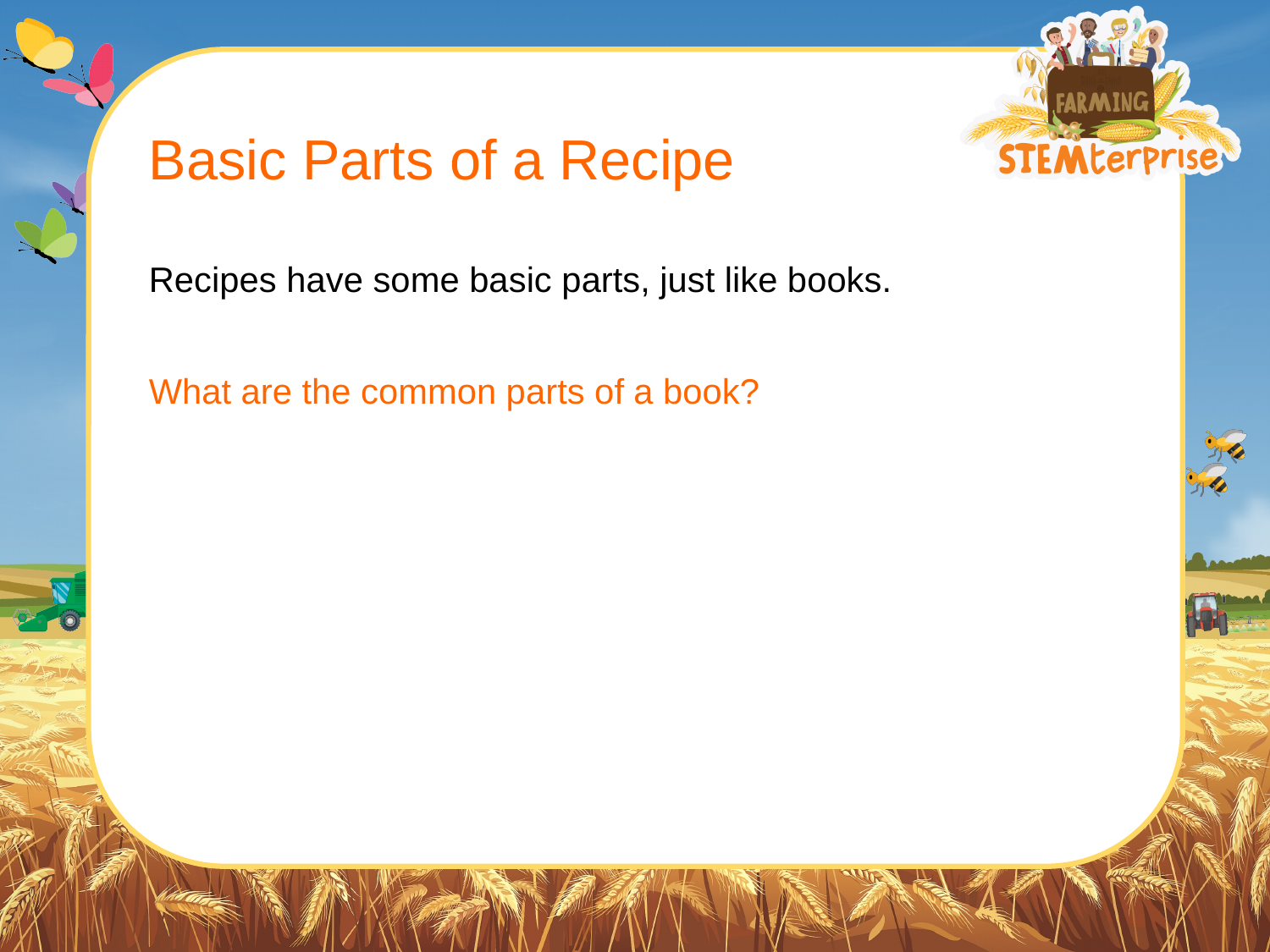

# Basic Parts of a Recipe
Recipes have some basic parts, just like books.

What are the common parts of a book?